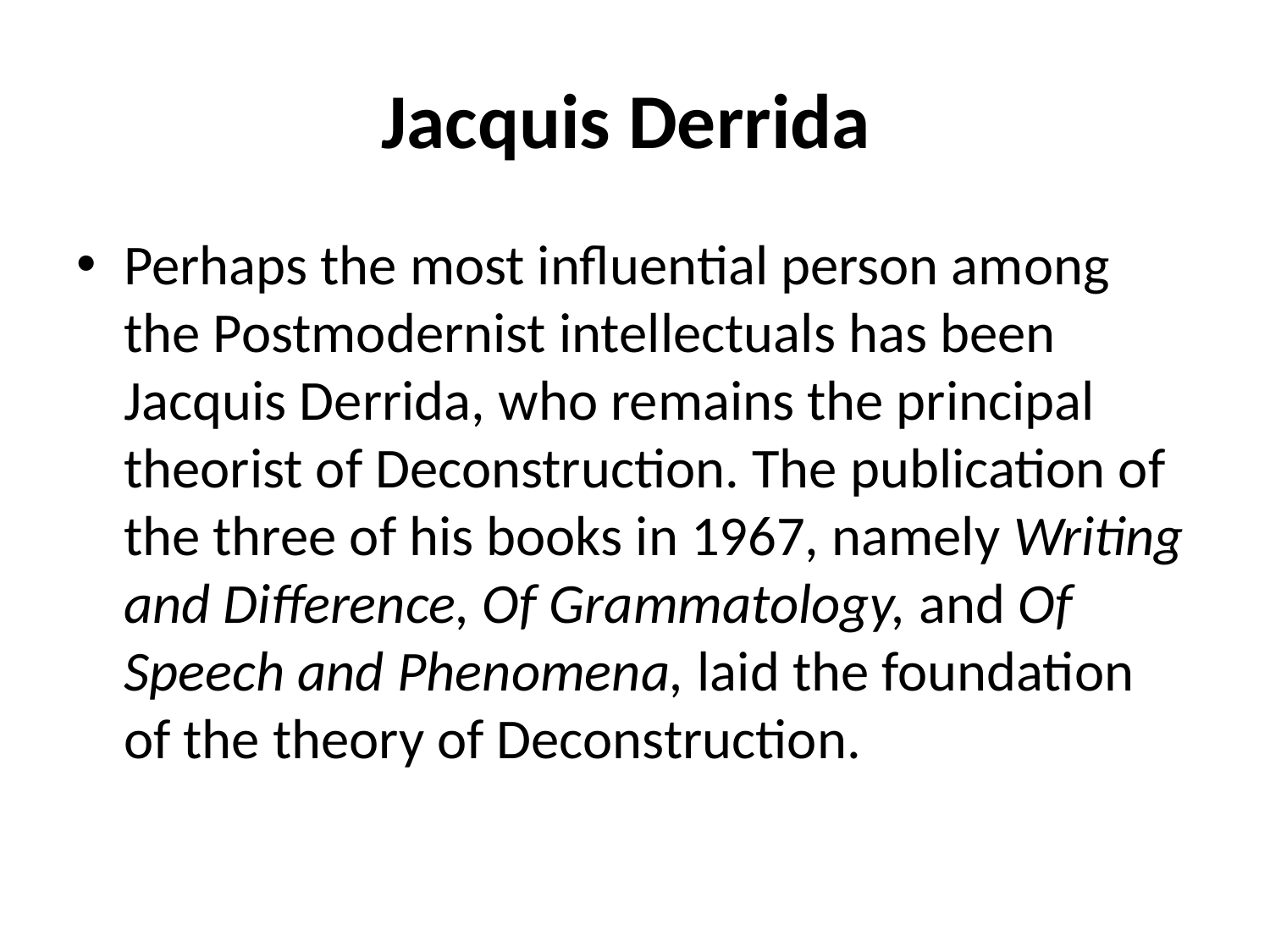

# Jacquis Derrida
Perhaps the most influential person among the Postmodernist intellectuals has been Jacquis Derrida, who remains the principal theorist of Deconstruction. The publication of the three of his books in 1967, namely Writing and Difference, Of Grammatology, and Of Speech and Phenomena, laid the foundation of the theory of Deconstruction.